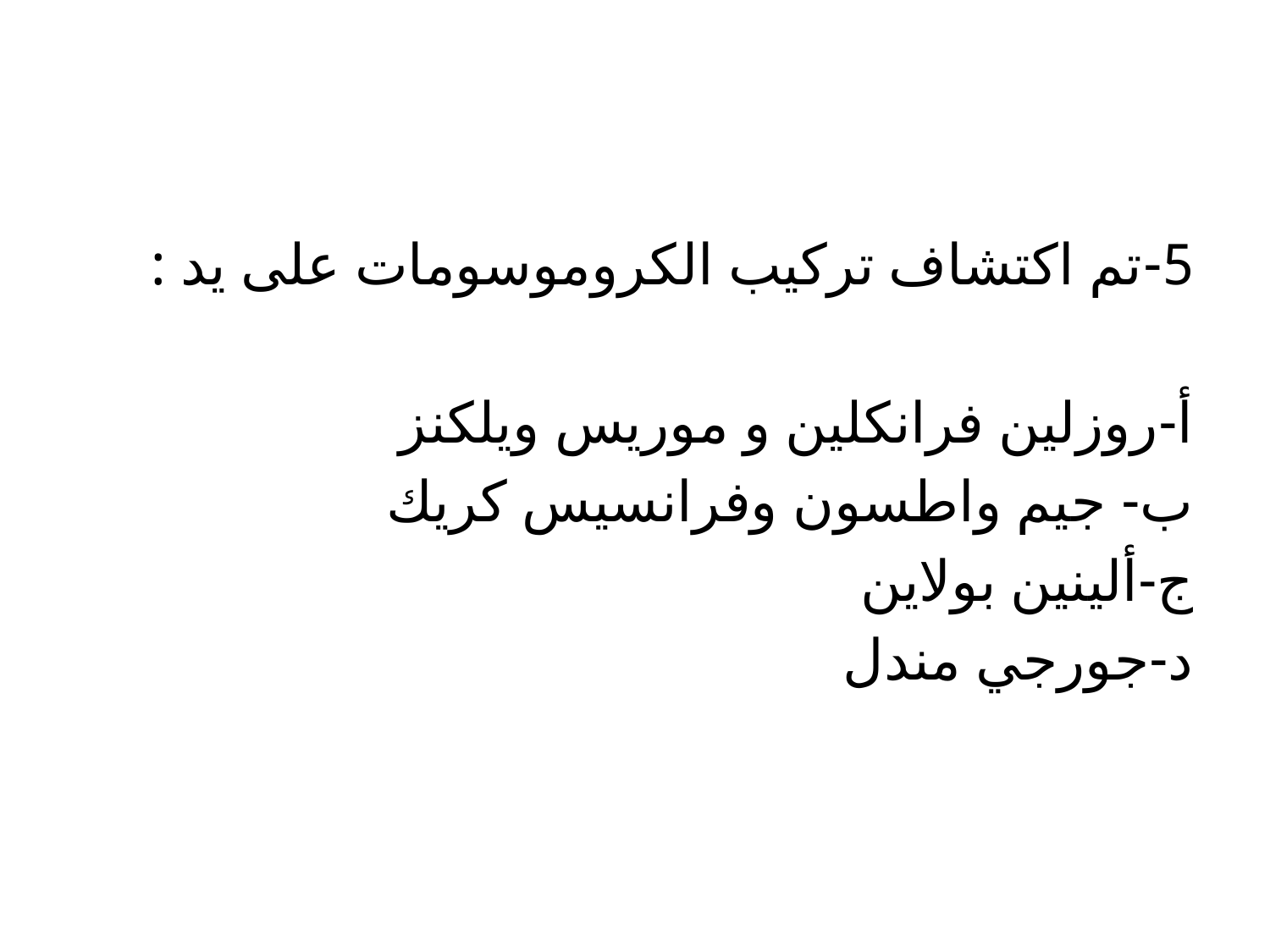

5-تم اكتشاف تركيب الكروموسومات على يد :

أ-روزلين فرانكلين و موريس ويلكنز
ب- جيم واطسون وفرانسيس كريك
ج-ألينين بولاين
د-جورجي مندل